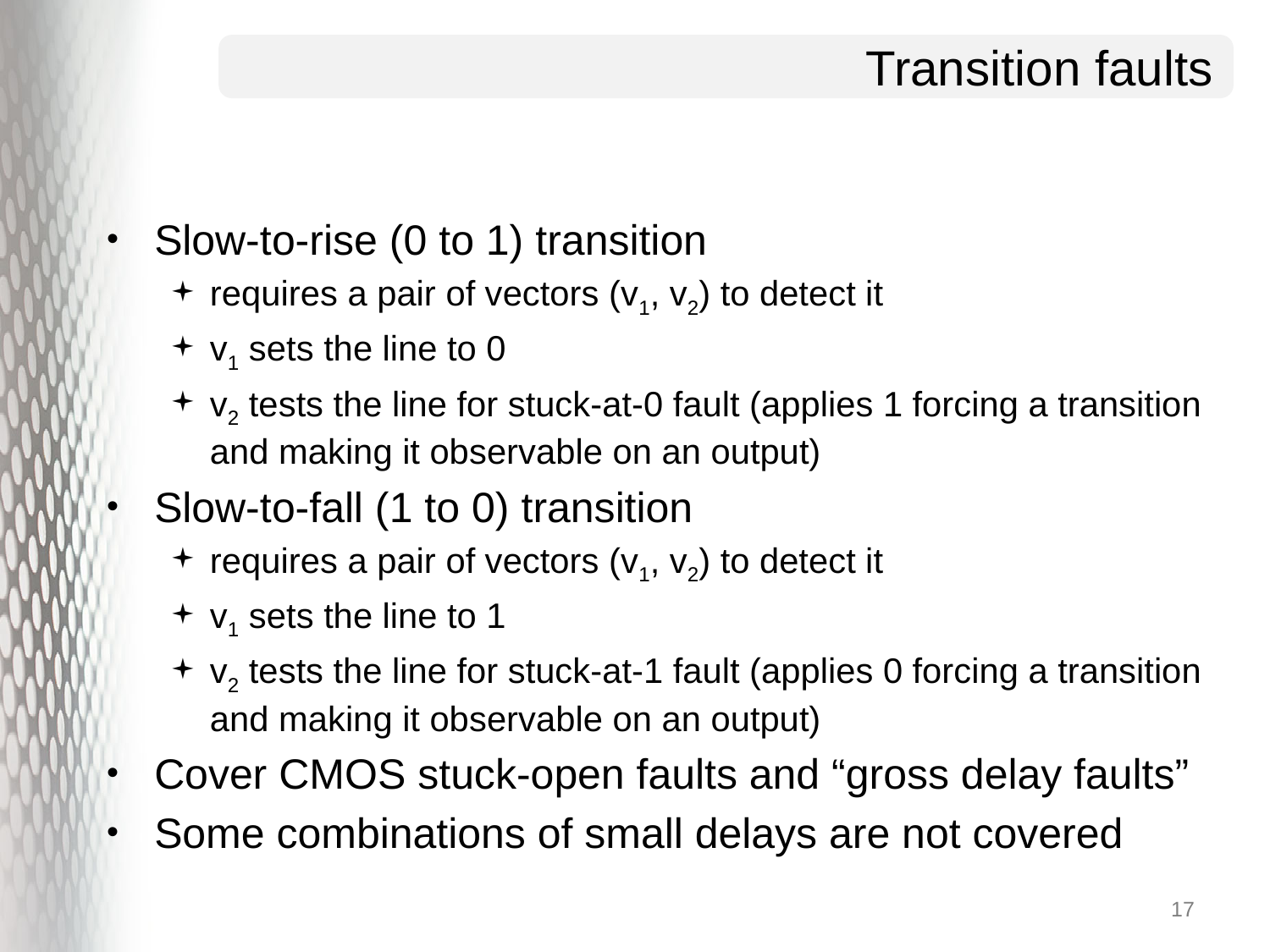

# Transition faults
Slow-to-rise (0 to 1) transition
requires a pair of vectors (v1, v2) to detect it
v1 sets the line to 0
v2 tests the line for stuck-at-0 fault (applies 1 forcing a transition and making it observable on an output)
Slow-to-fall (1 to 0) transition
requires a pair of vectors (v1, v2) to detect it
v1 sets the line to 1
v2 tests the line for stuck-at-1 fault (applies 0 forcing a transition and making it observable on an output)
Cover CMOS stuck-open faults and “gross delay faults”
Some combinations of small delays are not covered